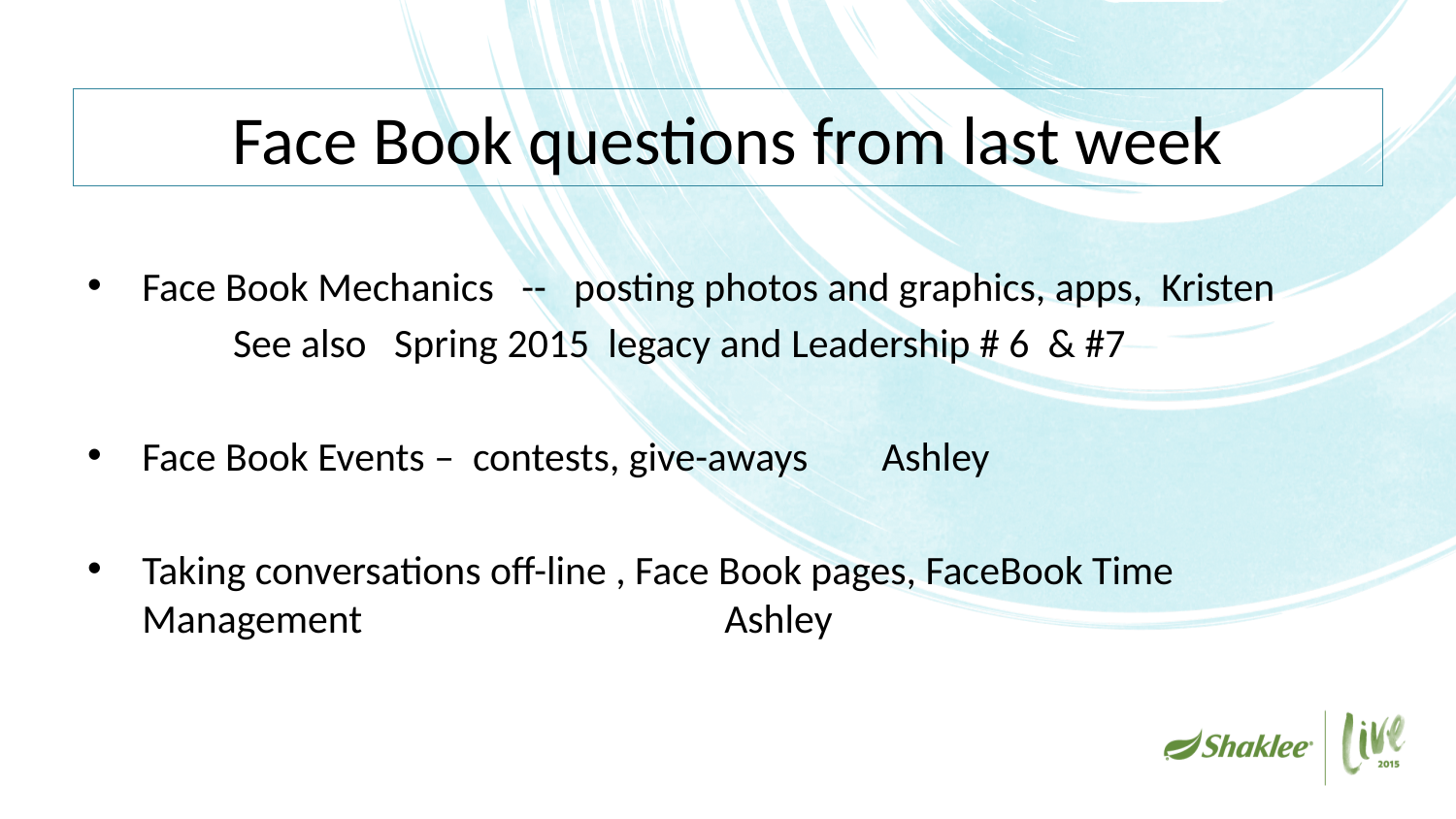

# Face Book questions from last week
Face Book Mechanics   --   posting photos and graphics, apps,  Kristen
	See also   Spring 2015  legacy and Leadership # 6  & #7

Face Book Events –  contests, give-aways        Ashley

Taking conversations off-line , Face Book pages, FaceBook Time Management 			Ashley